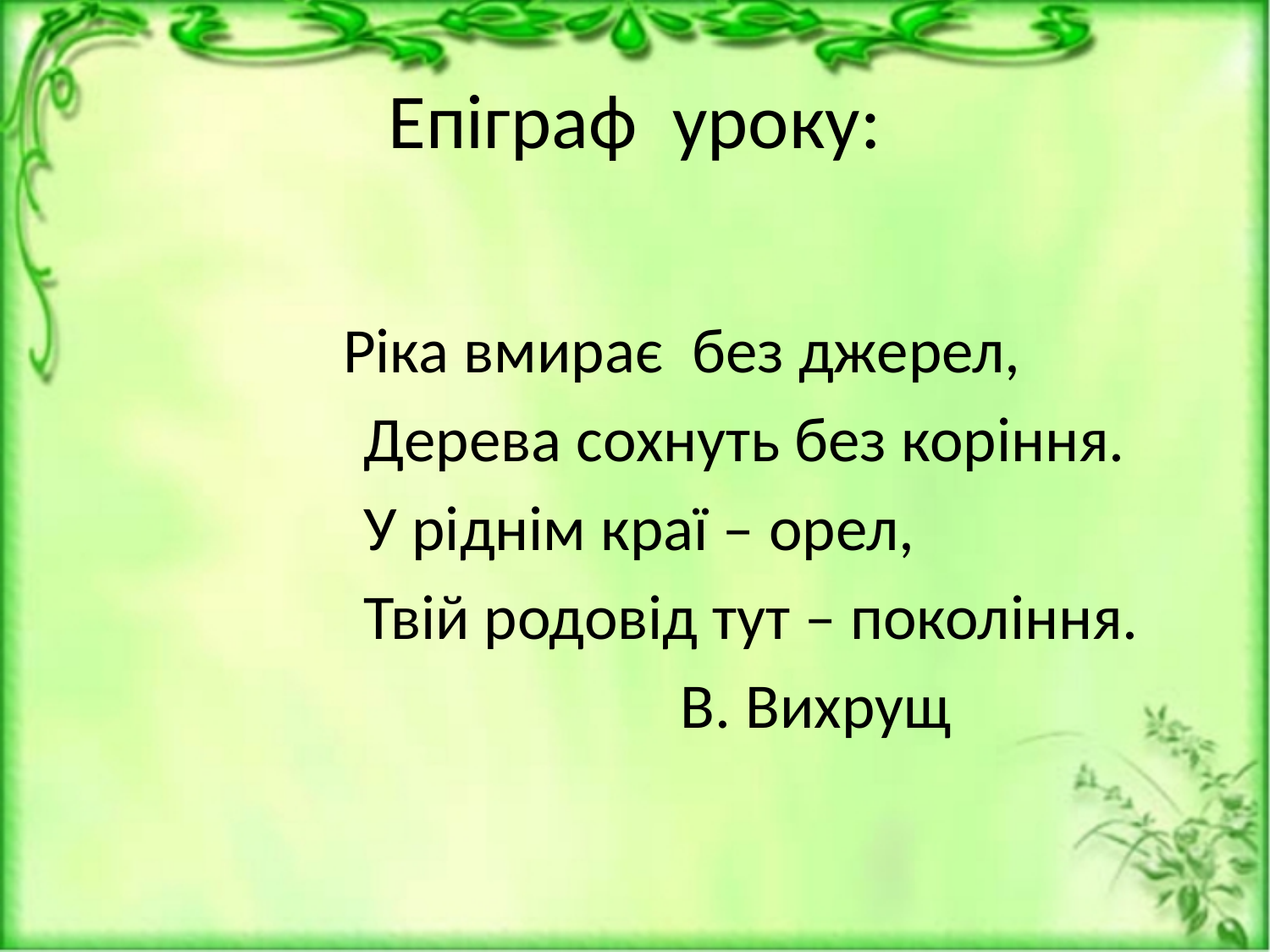

# Епіграф  уроку:

                     Ріка вмирає  без джерел,
                    Дерева сохнуть без коріння.
                    У ріднім краї – орел,
                    Твій родовід тут – покоління.
                                          В. Вихрущ